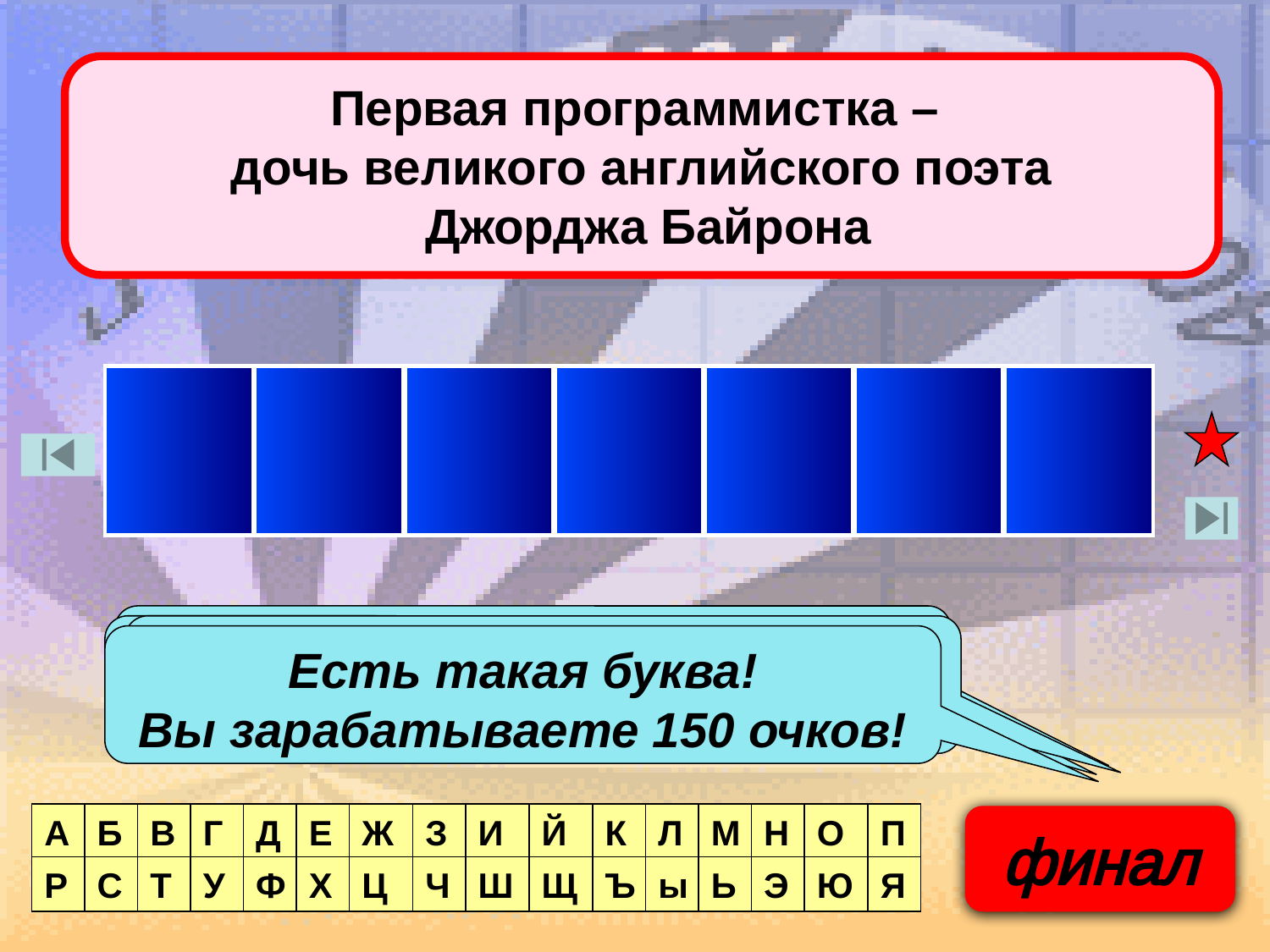

Первая программистка –
дочь великого английского поэта
 Джорджа Байрона

Л
А
В
Л
Е
Й
С

Нет такой буквы!
Есть такая буква!
Вы зарабатываете 100 очков!
Есть такая буква!
Вы зарабатываете 50 очков!
Есть такая буква!
Вы зарабатываете 150 очков!
А
Б
В
Г
Д
Е
Ж
З
И
Й
К
Л
М
Н
О
П
финал
Р
С
Т
У
Ф
Х
Ц
Ч
Ш
Щ
Ъ
ы
Ь
Э
Ю
Я
Я